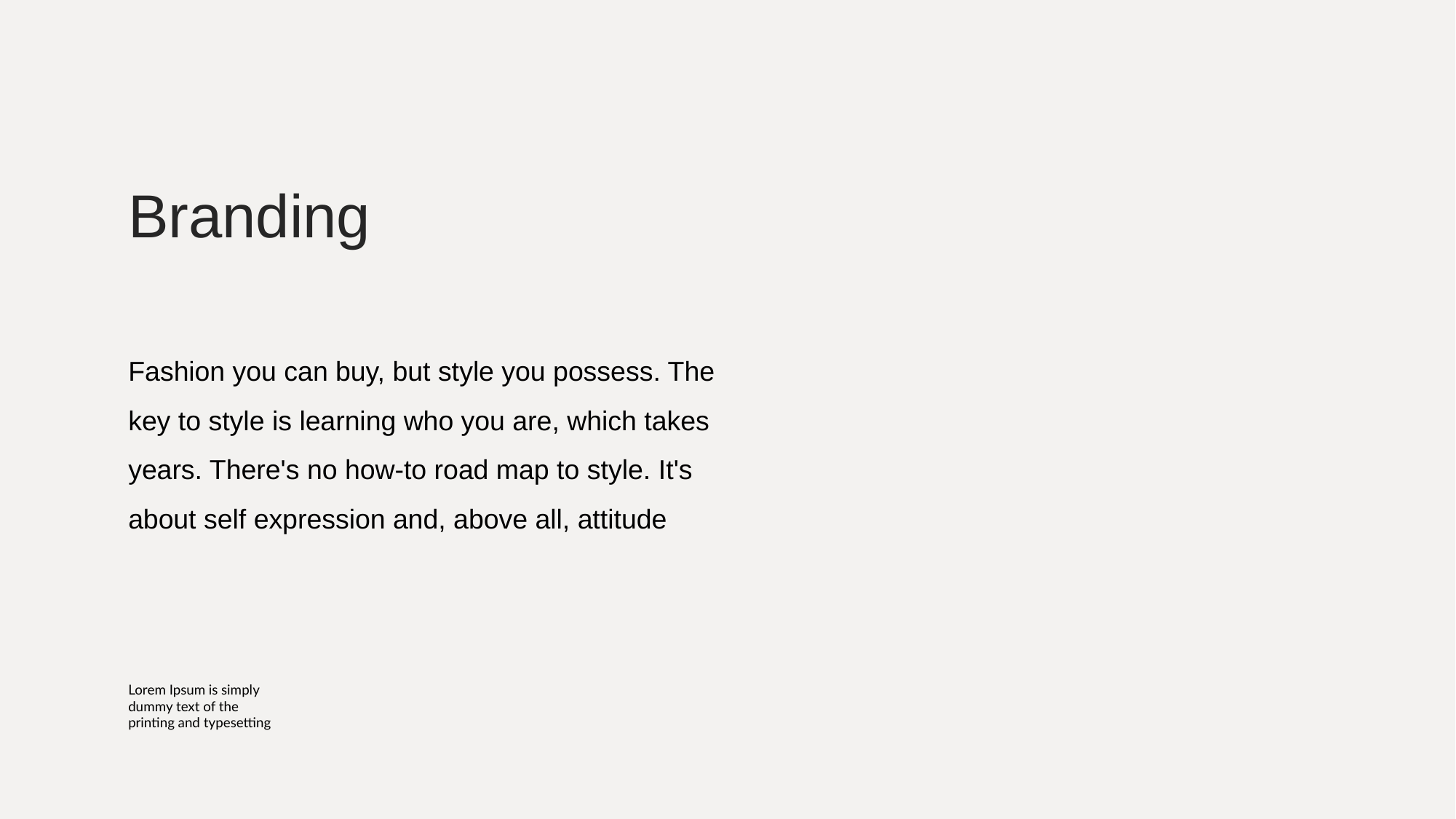

Branding
Fashion you can buy, but style you possess. The key to style is learning who you are, which takes years. There's no how-to road map to style. It's about self expression and, above all, attitude
Lorem Ipsum is simply dummy text of the printing and typesetting